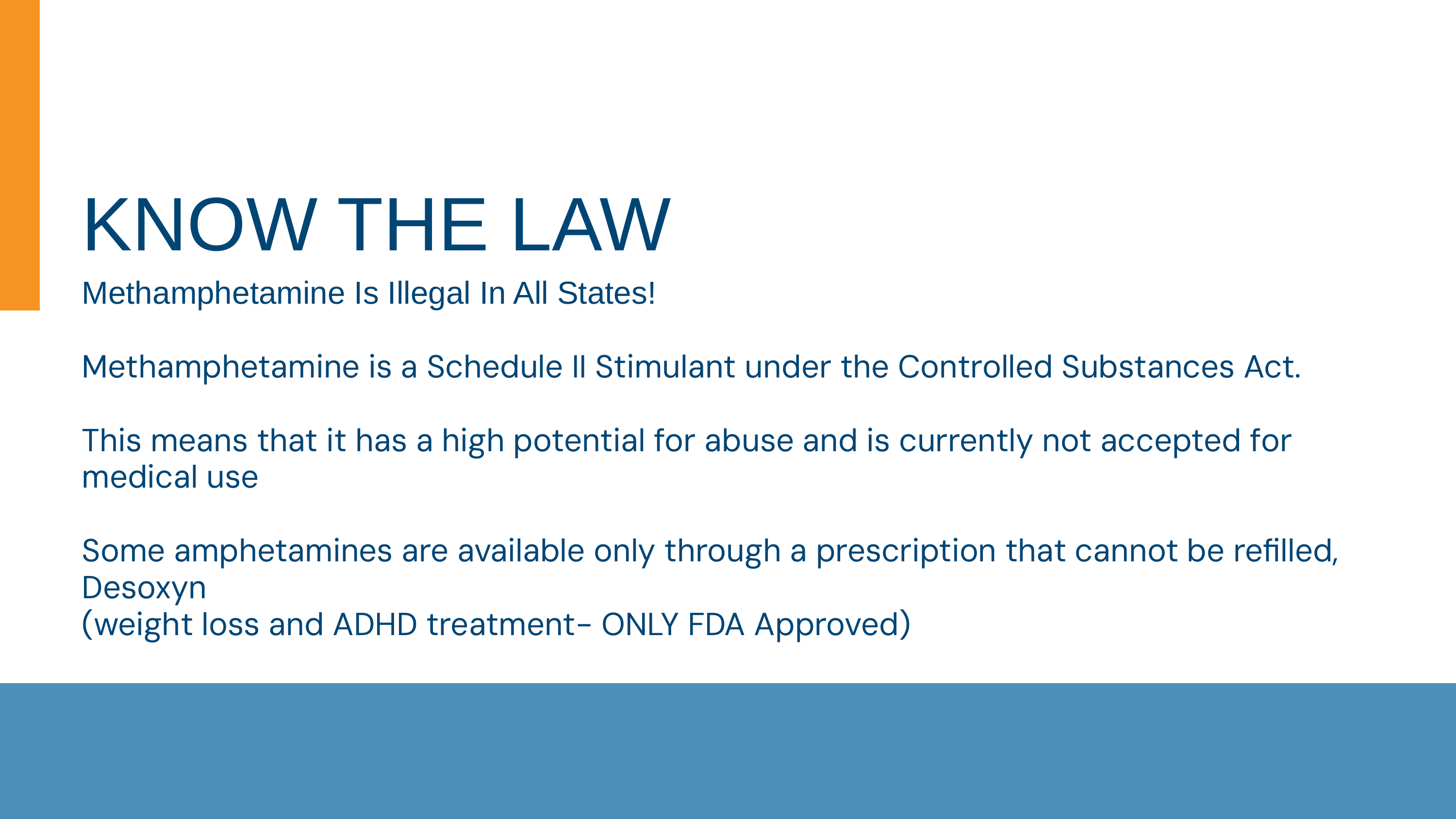

KNOW THE LAW
Methamphetamine Is Illegal In All States!

Methamphetamine is a Schedule II Stimulant under the Controlled Substances Act.

This means that it has a high potential for abuse and is currently not accepted for medical use

Some amphetamines are available only through a prescription that cannot be refilled, Desoxyn
(weight loss and ADHD treatment- ONLY FDA Approved)